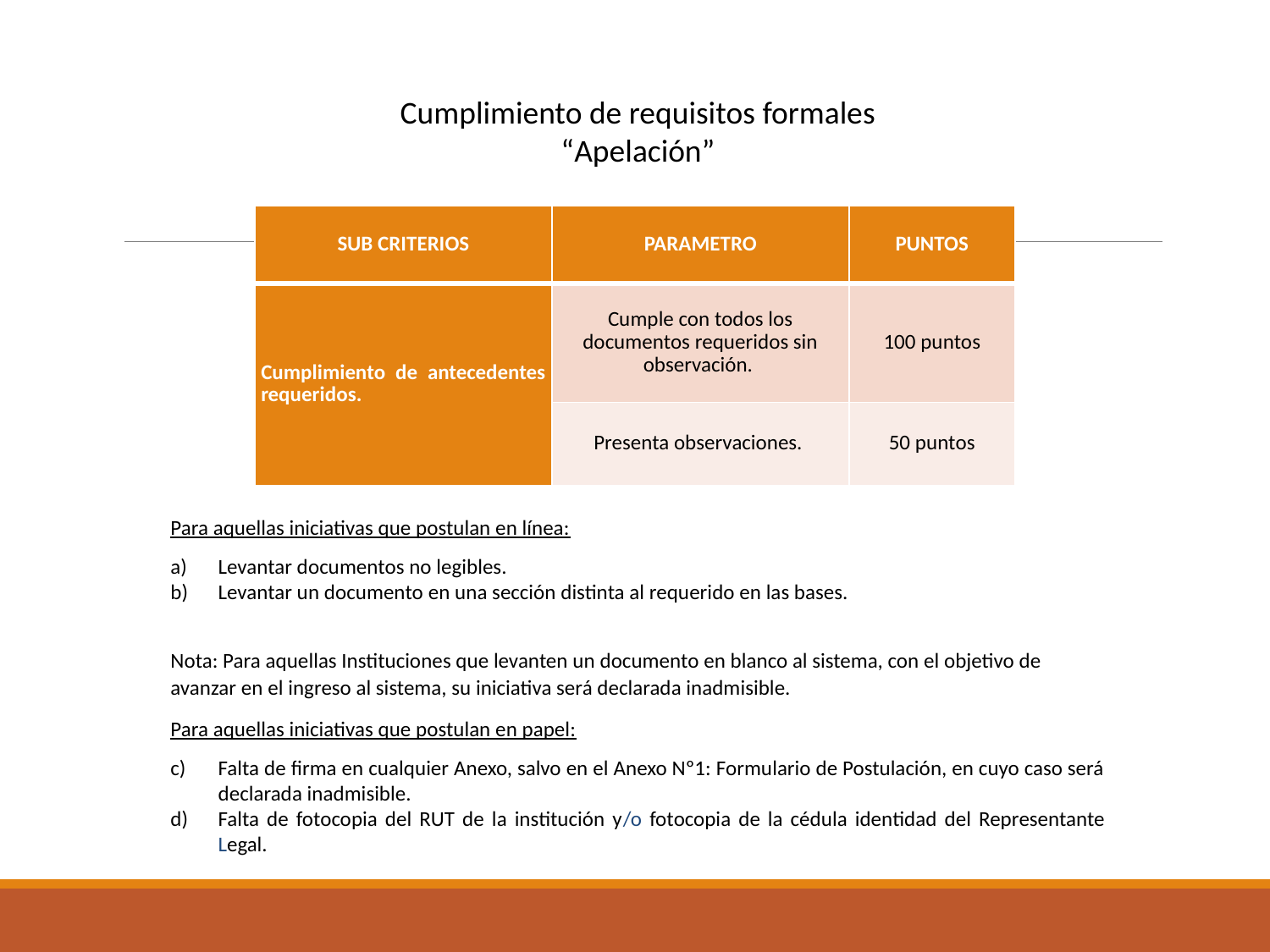

Cumplimiento de requisitos formales
“Apelación”
| SUB CRITERIOS | PARAMETRO | PUNTOS |
| --- | --- | --- |
| Cumplimiento de antecedentes requeridos. | Cumple con todos los documentos requeridos sin observación. | 100 puntos |
|  | Presenta observaciones. | 50 puntos |
Para aquellas iniciativas que postulan en línea:
Levantar documentos no legibles.
Levantar un documento en una sección distinta al requerido en las bases.

Nota: Para aquellas Instituciones que levanten un documento en blanco al sistema, con el objetivo de avanzar en el ingreso al sistema, su iniciativa será declarada inadmisible.
Para aquellas iniciativas que postulan en papel:
Falta de firma en cualquier Anexo, salvo en el Anexo Nº1: Formulario de Postulación, en cuyo caso será declarada inadmisible.
Falta de fotocopia del RUT de la institución y/o fotocopia de la cédula identidad del Representante Legal.